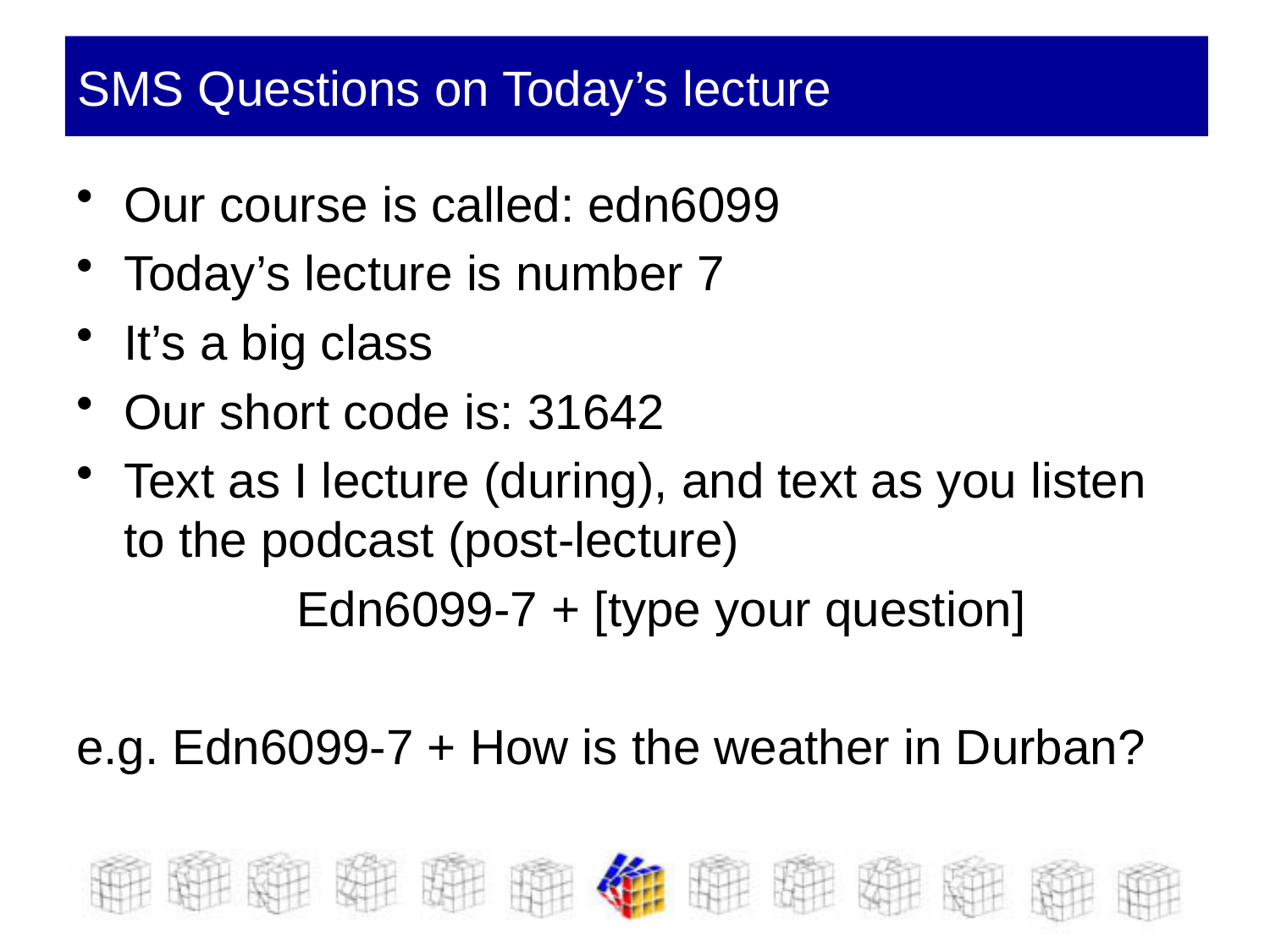

# SMS Questions on Today’s lecture
Our course is called: edn6099
Today’s lecture is number 7
It’s a big class
Our short code is: 31642
Text as I lecture (during), and text as you listen to the podcast (post-lecture)
                Edn6099-7 + [type your question]

e.g. Edn6099-7 + How is the weather in Durban?